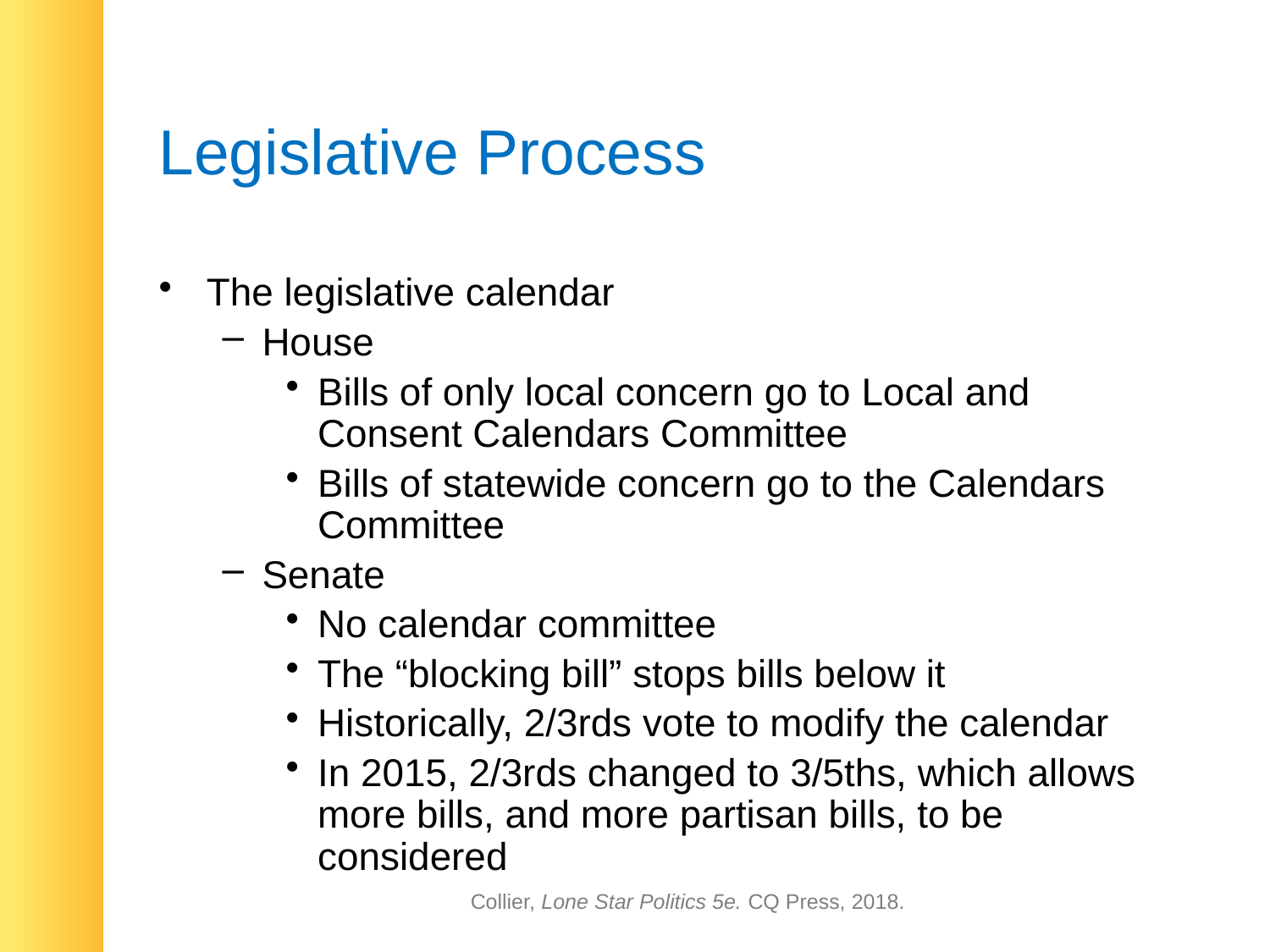

# Legislative Process
The legislative calendar
House
Bills of only local concern go to Local and Consent Calendars Committee
Bills of statewide concern go to the Calendars Committee
Senate
No calendar committee
The “blocking bill” stops bills below it
Historically, 2/3rds vote to modify the calendar
In 2015, 2/3rds changed to 3/5ths, which allows more bills, and more partisan bills, to be considered
Collier, Lone Star Politics 5e. CQ Press, 2018.